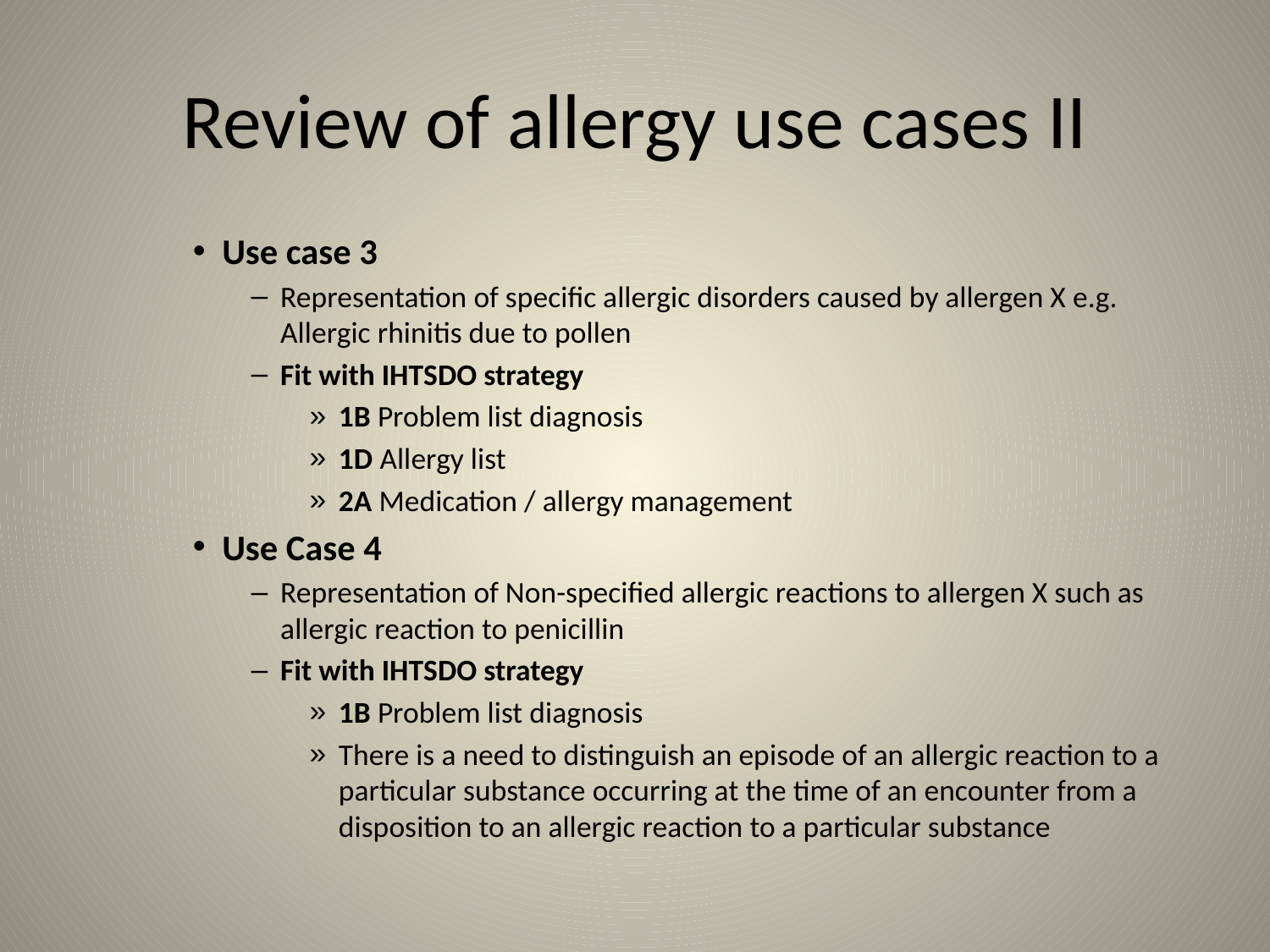

# Review of allergy use cases II
Use case 3
Representation of specific allergic disorders caused by allergen X e.g. Allergic rhinitis due to pollen
Fit with IHTSDO strategy
1B Problem list diagnosis
1D Allergy list
2A Medication / allergy management
Use Case 4
Representation of Non-specified allergic reactions to allergen X such as allergic reaction to penicillin
Fit with IHTSDO strategy
1B Problem list diagnosis
There is a need to distinguish an episode of an allergic reaction to a particular substance occurring at the time of an encounter from a disposition to an allergic reaction to a particular substance